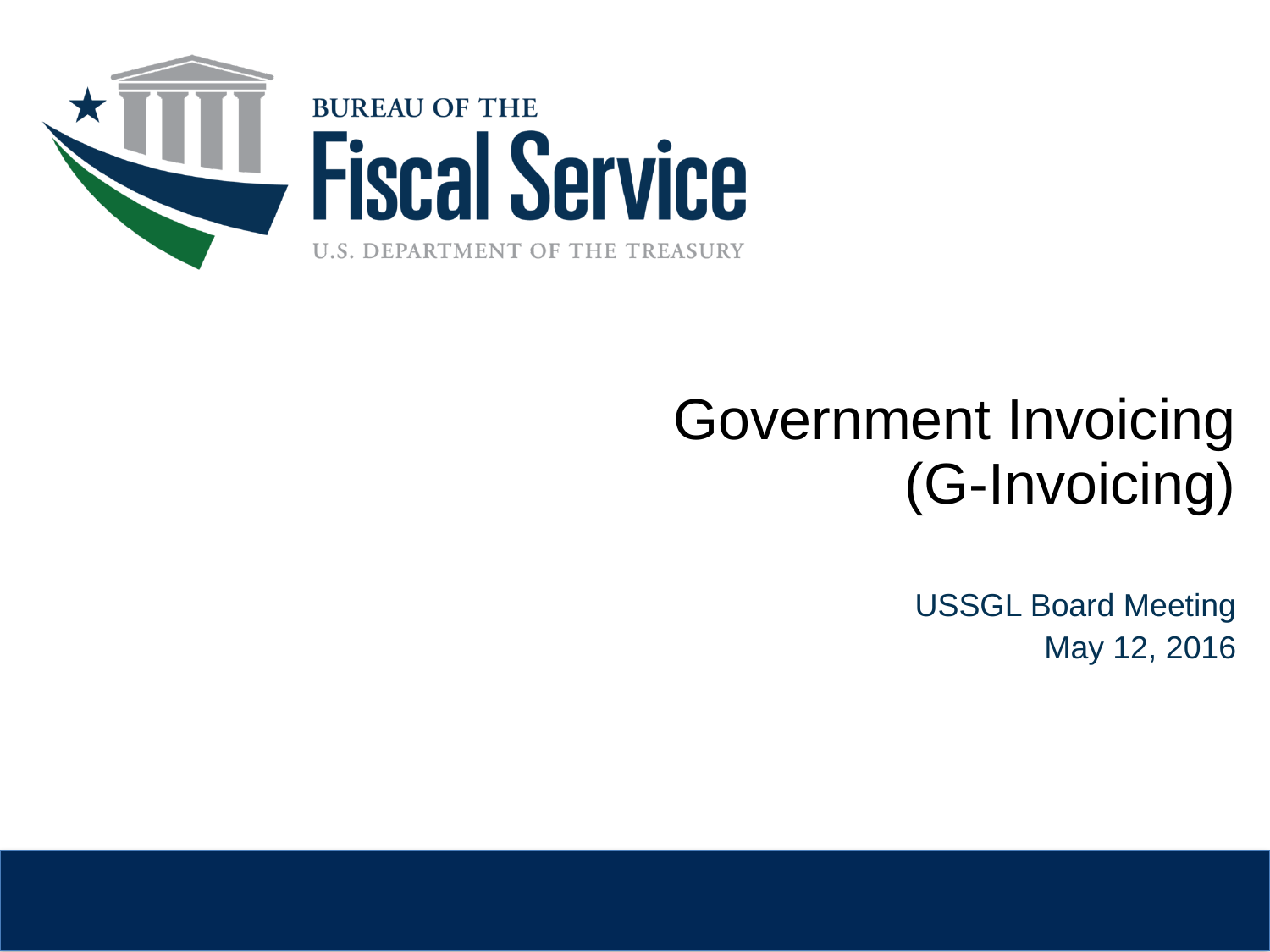

Government Invoicing
(G-Invoicing)

USSGL Board Meeting
May 12, 2016